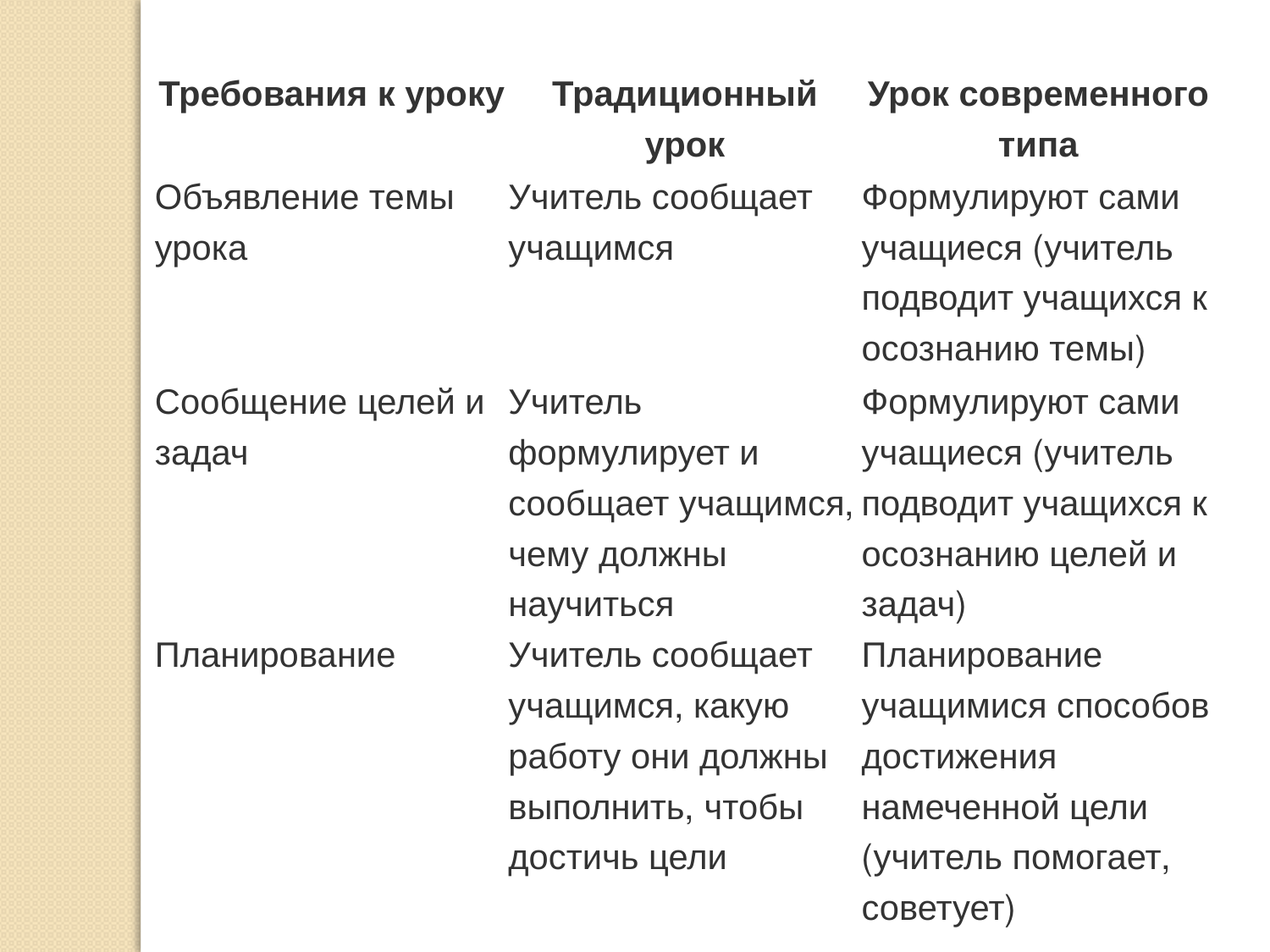

| Требования к уроку | Традиционный урок | Урок современного типа |
| --- | --- | --- |
| Объявление темы урока | Учитель сообщает учащимся | Формулируют сами учащиеся (учитель подводит учащихся к осознанию темы) |
| Сообщение целей и задач | Учитель формулирует и сообщает учащимся, чему должны научиться | Формулируют сами учащиеся (учитель подводит учащихся к осознанию целей и задач) |
| Планирование | Учитель сообщает учащимся, какую работу они должны выполнить, чтобы достичь цели | Планирование учащимися способов достижения намеченной цели (учитель помогает, советует) |